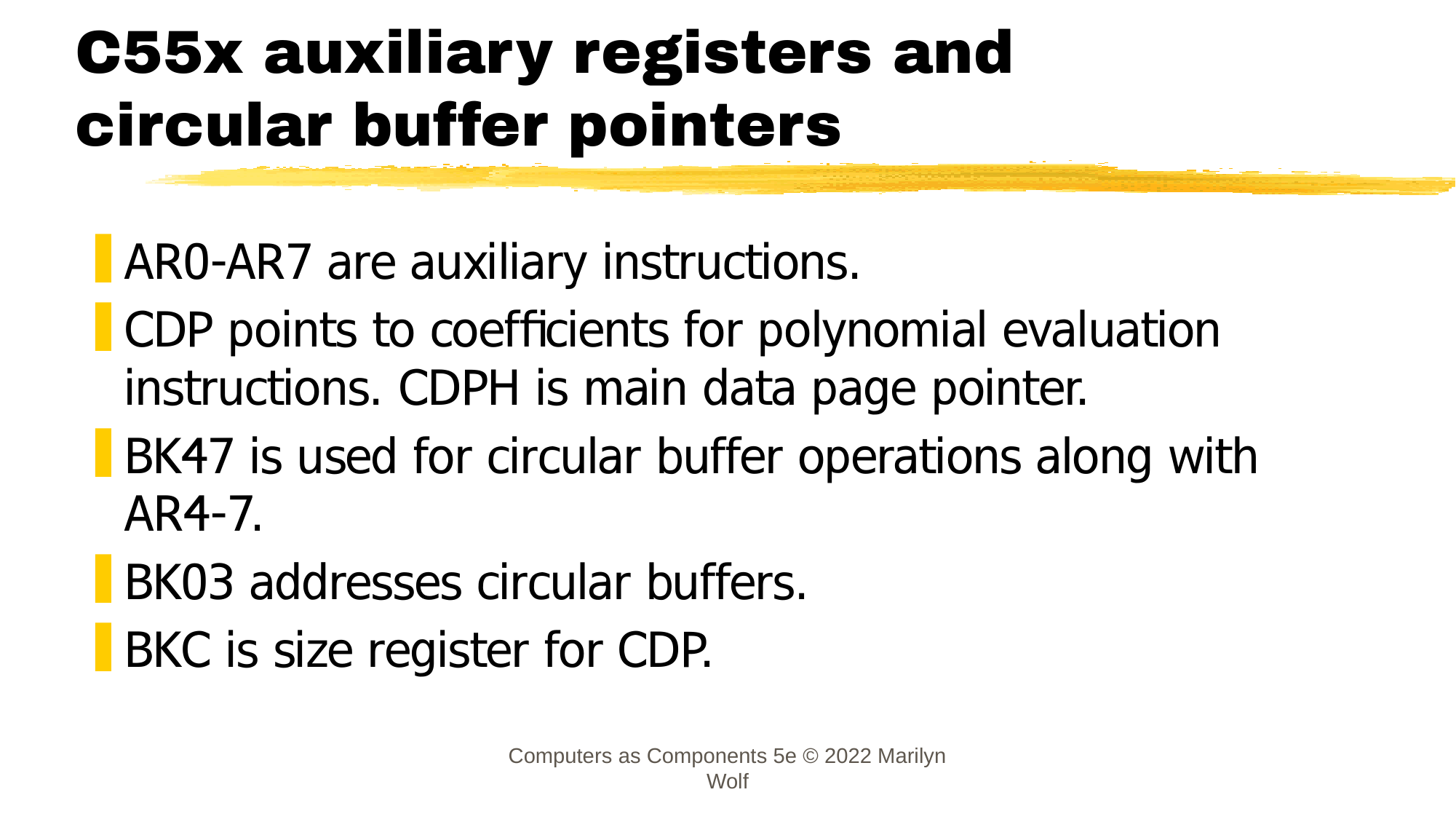

# C55x auxiliary registers and circular buffer pointers
AR0-AR7 are auxiliary instructions.
CDP points to coefficients for polynomial evaluation instructions. CDPH is main data page pointer.
BK47 is used for circular buffer operations along with AR4-7.
BK03 addresses circular buffers.
BKC is size register for CDP.
Computers as Components 5e © 2022 Marilyn Wolf